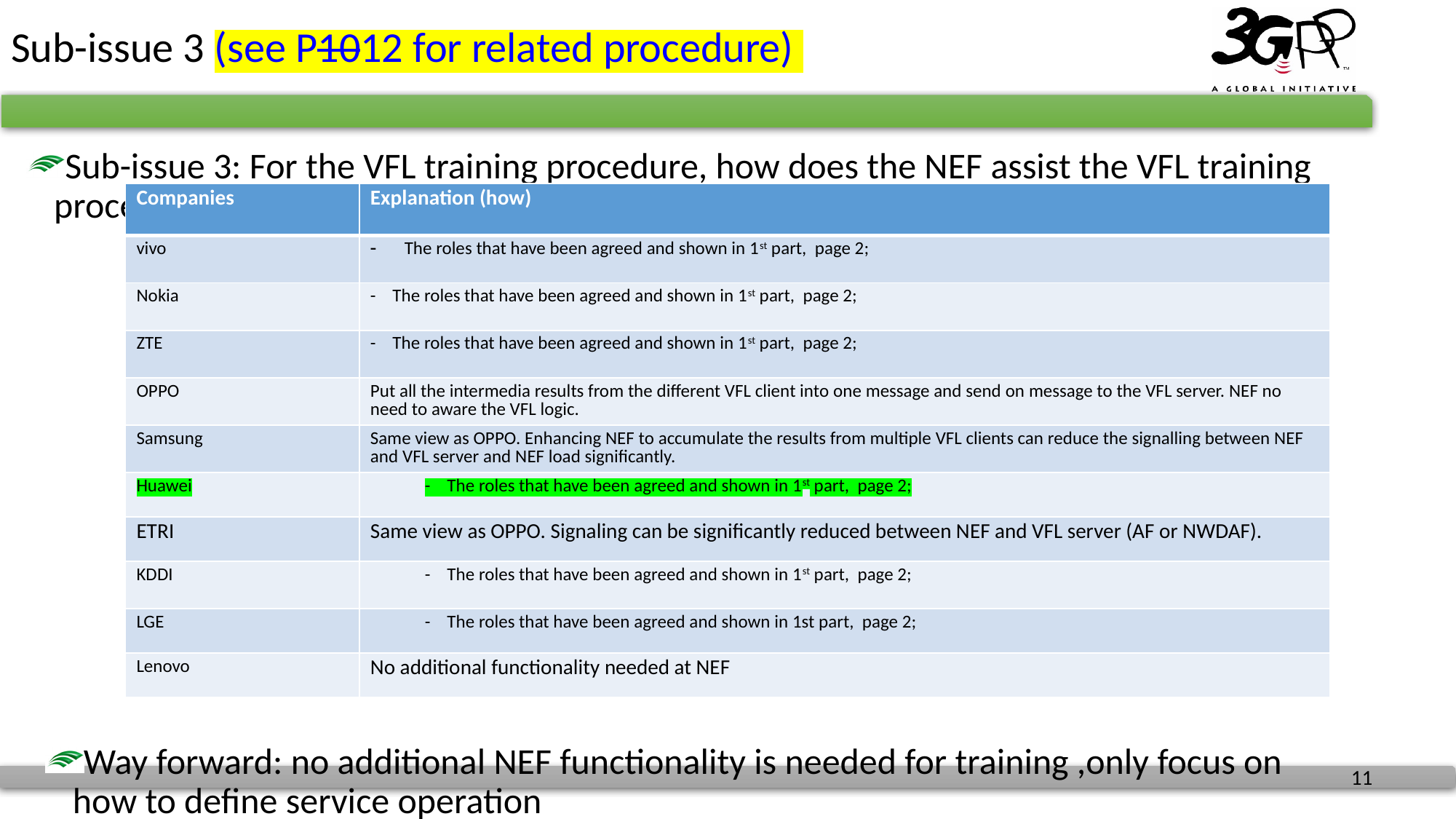

# Sub-issue 3 (see P1012 for related procedure)
Sub-issue 3: For the VFL training procedure, how does the NEF assist the VFL training process?

| Companies | Explanation (how) |
| --- | --- |
| vivo | The roles that have been agreed and shown in 1st part, page 2; |
| Nokia | - The roles that have been agreed and shown in 1st part, page 2; |
| ZTE | - The roles that have been agreed and shown in 1st part, page 2; |
| OPPO | Put all the intermedia results from the different VFL client into one message and send on message to the VFL server. NEF no need to aware the VFL logic. |
| Samsung | Same view as OPPO. Enhancing NEF to accumulate the results from multiple VFL clients can reduce the signalling between NEF and VFL server and NEF load significantly. |
| Huawei | - The roles that have been agreed and shown in 1st part, page 2; |
| ETRI | Same view as OPPO. Signaling can be significantly reduced between NEF and VFL server (AF or NWDAF). |
| KDDI | - The roles that have been agreed and shown in 1st part, page 2; |
| LGE | - The roles that have been agreed and shown in 1st part, page 2; |
| Lenovo | No additional functionality needed at NEF |
Way forward: no additional NEF functionality is needed for training ,only focus on how to define service operation